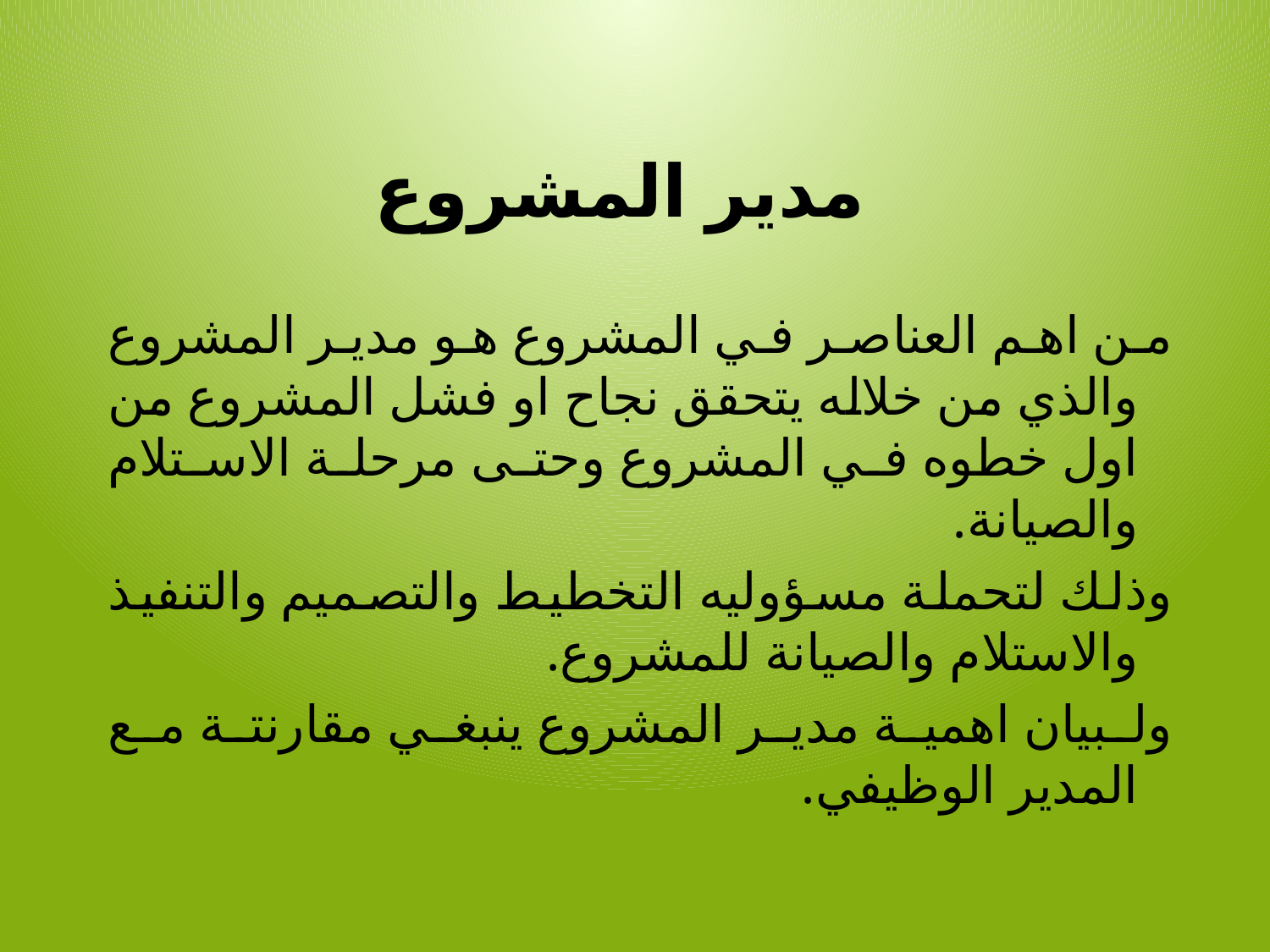

# مدير المشروع
من اهم العناصر في المشروع هو مدير المشروع والذي من خلاله يتحقق نجاح او فشل المشروع من اول خطوه في المشروع وحتى مرحلة الاستلام والصيانة.
وذلك لتحملة مسؤوليه التخطيط والتصميم والتنفيذ والاستلام والصيانة للمشروع.
ولبيان اهمية مدير المشروع ينبغي مقارنتة مع المدير الوظيفي.